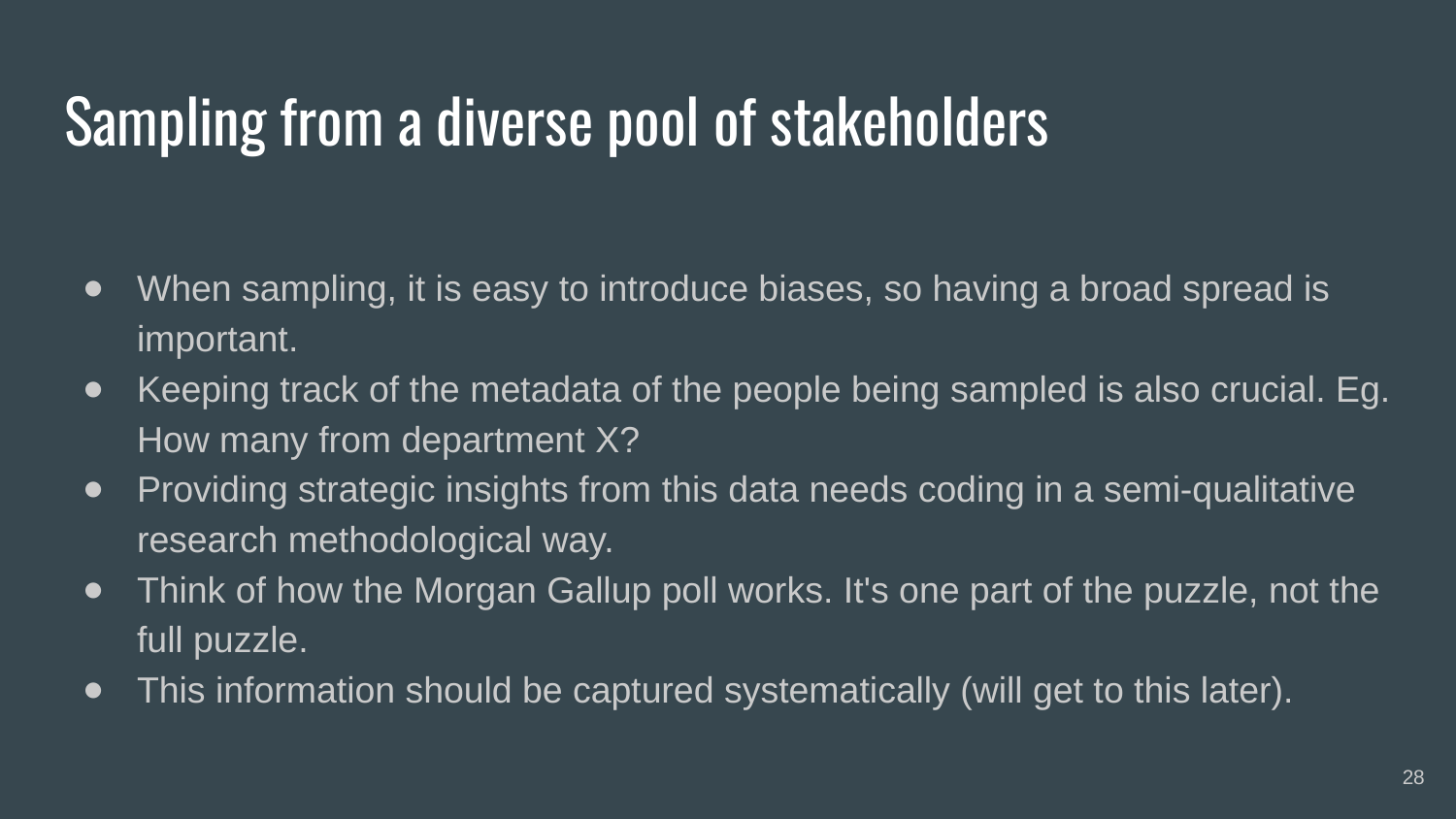

# Sampling from a diverse pool of stakeholders
When sampling, it is easy to introduce biases, so having a broad spread is important.​
Keeping track of the metadata of the people being sampled is also crucial. Eg. How many from department X?
Providing strategic insights from this data needs coding in a semi-qualitative research methodological way.
Think of how the Morgan Gallup poll works. It's one part of the puzzle, not the full puzzle.
This information should be captured systematically (will get to this later).

28